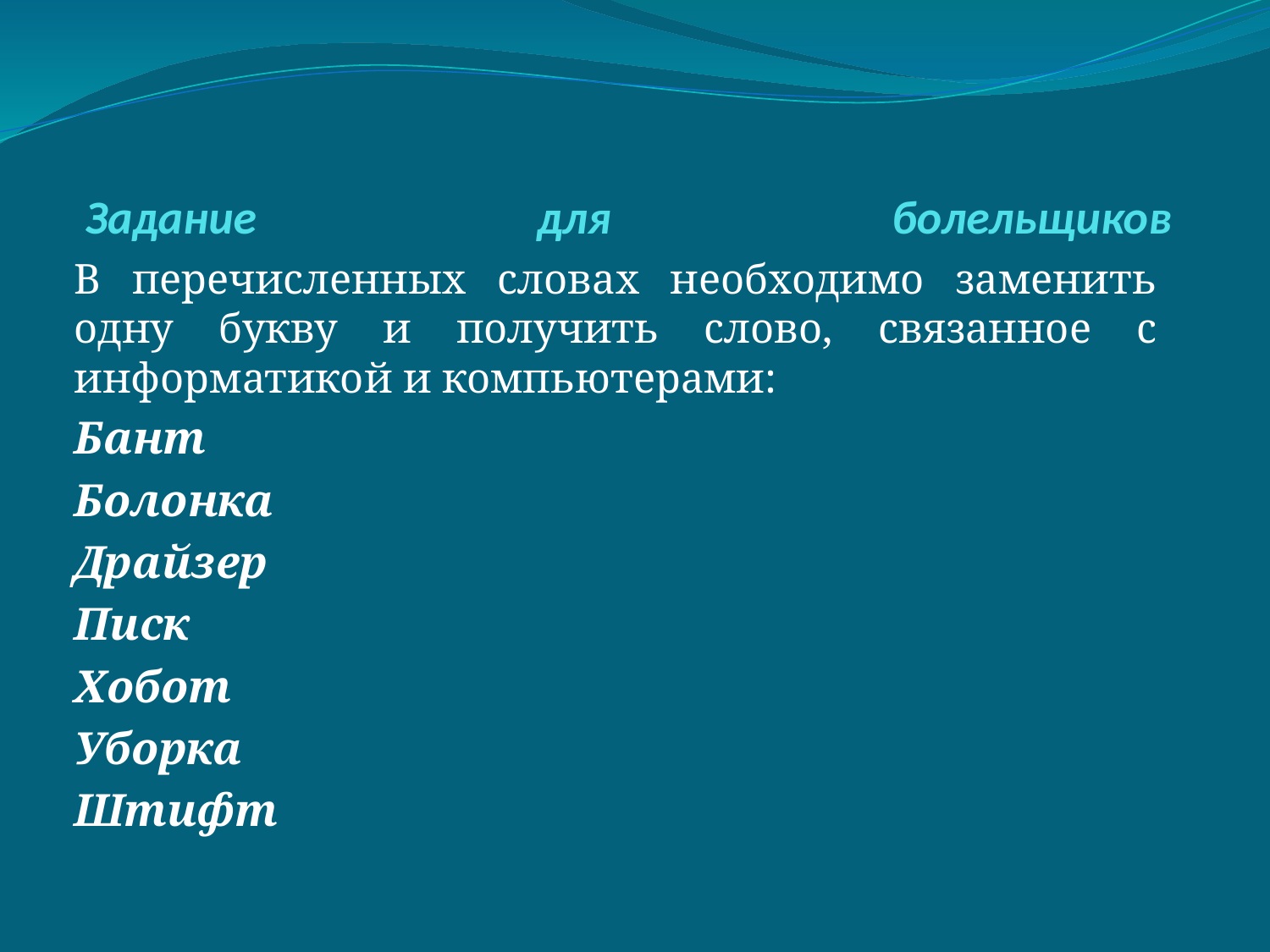

# Задание для болельщиков
В перечисленных словах необходимо заменить одну букву и получить слово, связанное с информатикой и компьютерами:
Бант
Болонка
Драйзер
Писк
Хобот
Уборка
Штифт